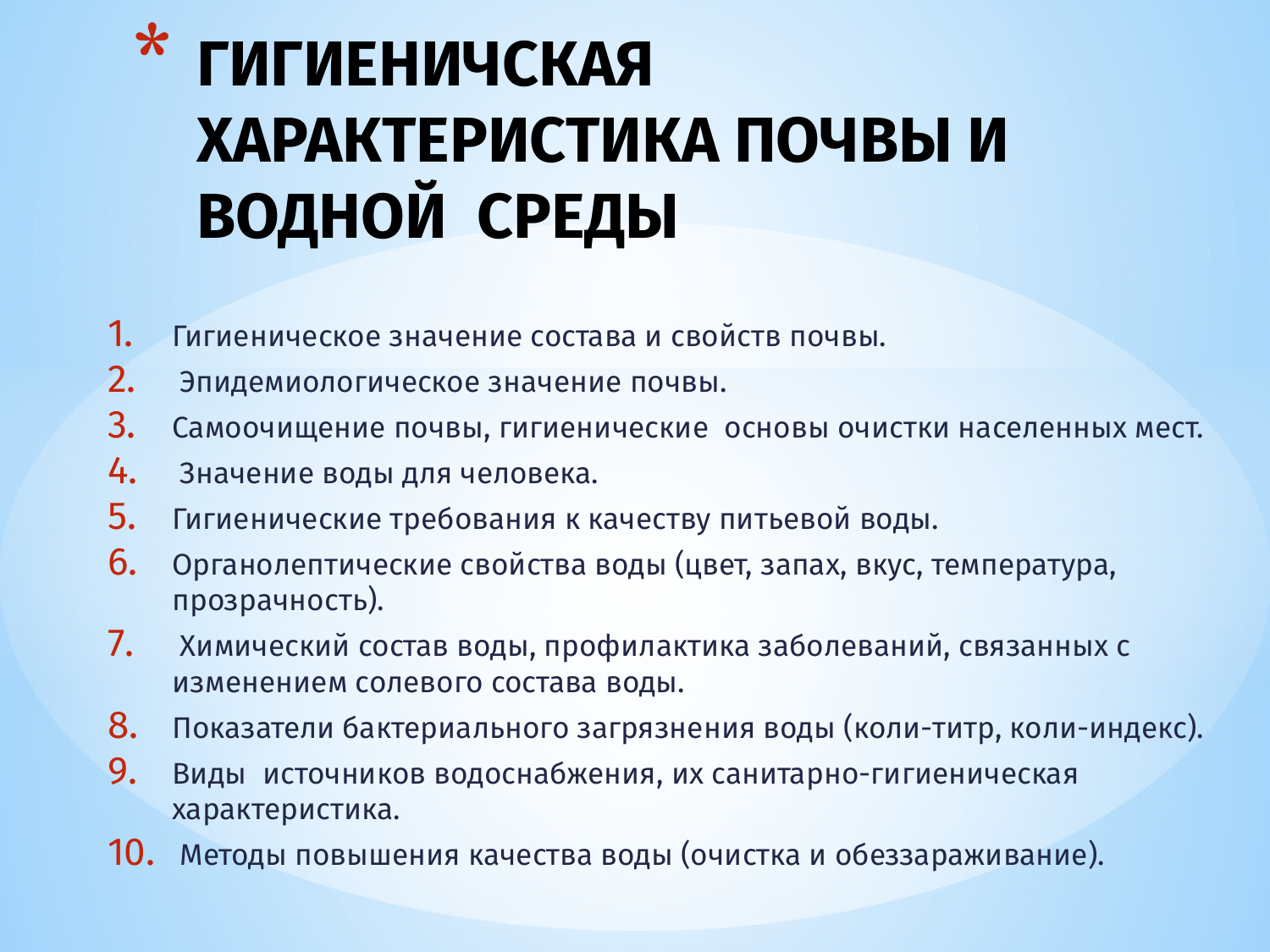

# ГИГИЕНИЧСКАЯ ХАРАКТЕРИСТИКА ПОЧВЫ И ВОДНОЙ  СРЕДЫ

Гигиеническое значение состава и свойств почвы.
 Эпидемиологическое значение почвы.
Самоочищение почвы, гигиенические  основы очистки населенных мест.
 Значение воды для человека.
Гигиенические требования к качеству питьевой воды.
Органолептические свойства воды (цвет, запах, вкус, температура, прозрачность).
 Химический состав воды, профилактика заболеваний, связанных с изменением солевого состава воды.
Показатели бактериального загрязнения воды (коли-титр, коли-индекс).
Виды  источников водоснабжения, их санитарно-гигиеническая характеристика.
 Методы повышения качества воды (очистка и обеззараживание).